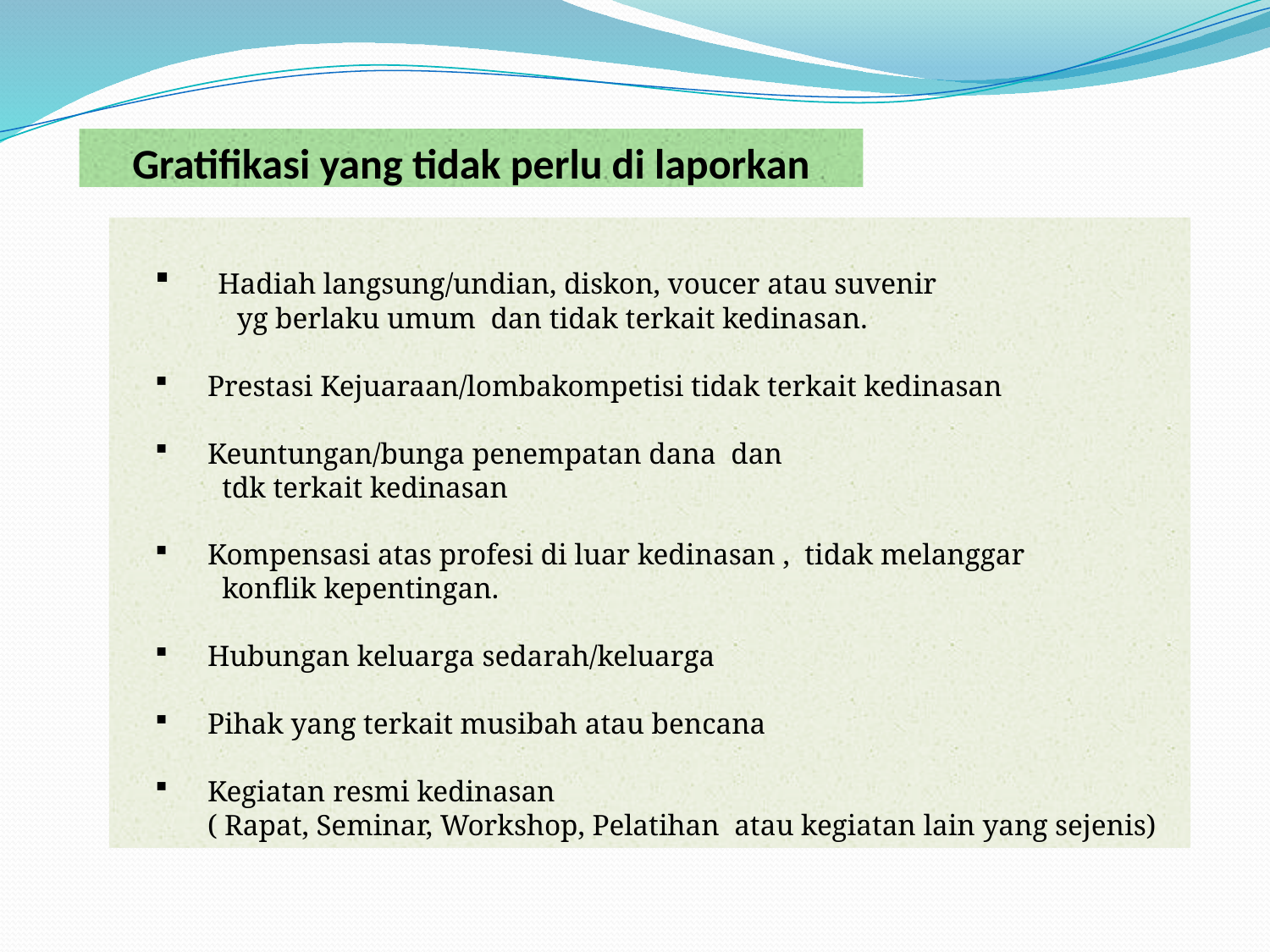

# Gratifikasi yang tidak perlu di laporkan

    Hadiah langsung/undian, diskon, voucer atau suvenir
       yg berlaku umum  dan tidak terkait kedinasan.

   Prestasi Kejuaraan/lombakompetisi tidak terkait kedinasan

   Keuntungan/bunga penempatan dana  dan
     tdk terkait kedinasan

   Kompensasi atas profesi di luar kedinasan ,  tidak melanggar
     konflik kepentingan.

   Hubungan keluarga sedarah/keluarga

   Pihak yang terkait musibah atau bencana

   Kegiatan resmi kedinasan
   ( Rapat, Seminar, Workshop, Pelatihan  atau kegiatan lain yang sejenis)